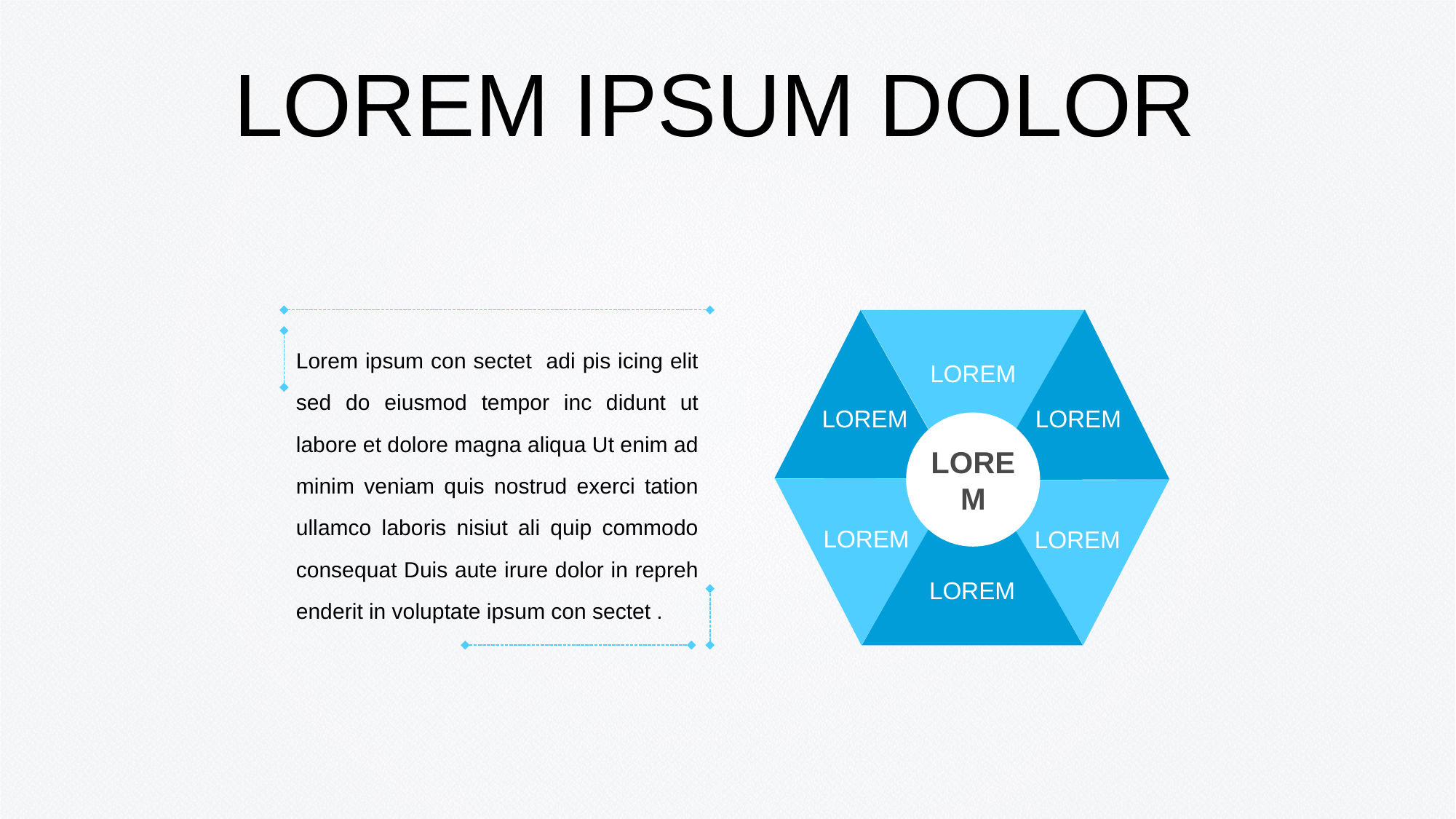

# LOREM IPSUM DOLOR
Lorem ipsum con sectet  adi pis icing elit sed do eiusmod tempor inc didunt ut labore et dolore magna aliqua Ut enim ad minim veniam quis nostrud exerci tation ullamco laboris nisiut ali quip commodo consequat Duis aute irure dolor in repreh enderit in voluptate ipsum con sectet .
LOREM
LOREM
LOREM
LOREM
LOREM
LOREM
LOREM